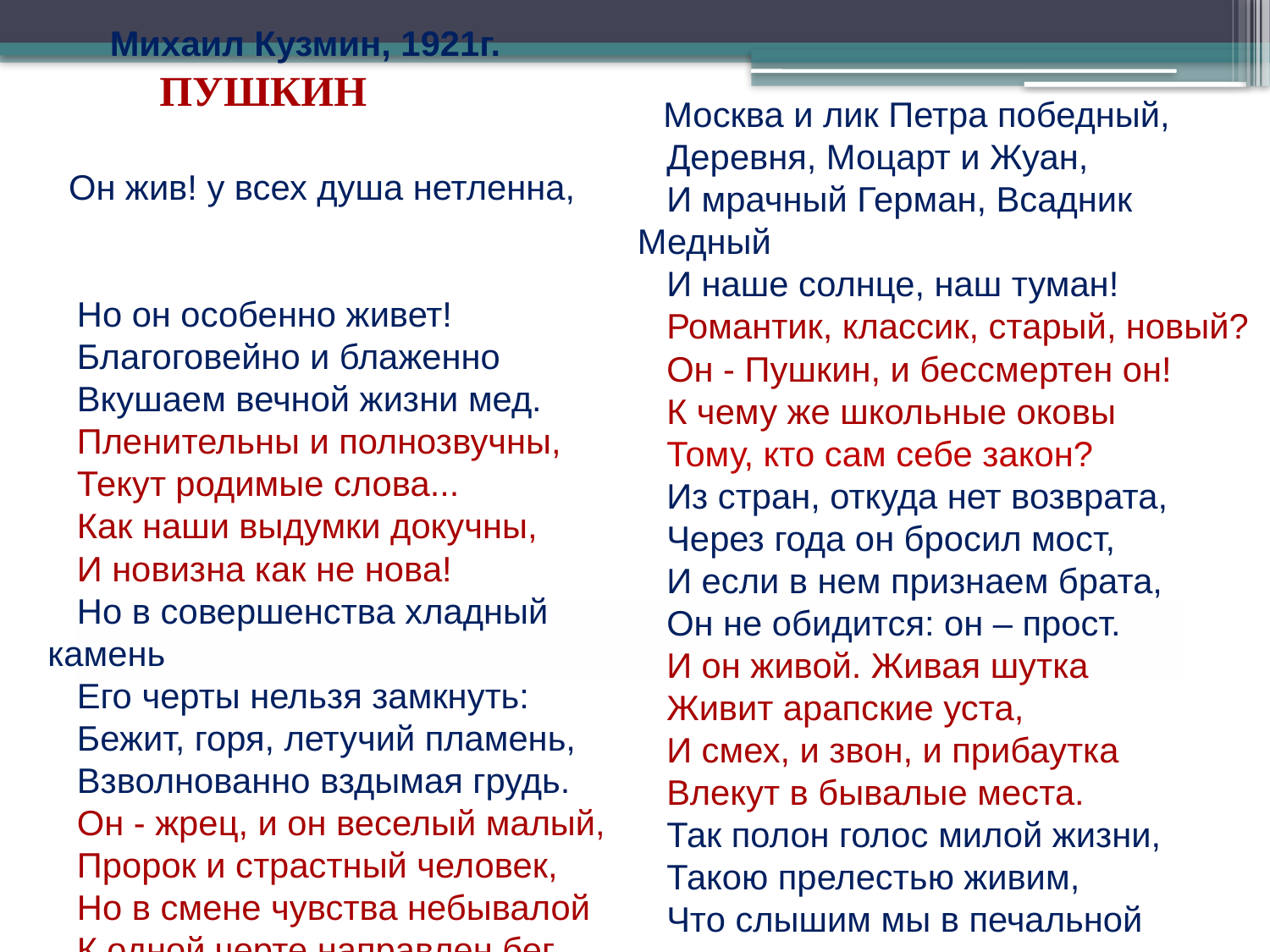

Михаил Кузмин, 1921г.
                ПУШКИН

   Он жив! у всех душа нетленна,
   Но он особенно живет!
   Благоговейно и блаженно
   Вкушаем вечной жизни мед.
   Пленительны и полнозвучны,
   Текут родимые слова...
   Как наши выдумки докучны,
   И новизна как не нова!
   Но в совершенства хладный камень
   Его черты нельзя замкнуть:
   Бежит, горя, летучий пламень,
   Взволнованно вздымая грудь.
   Он - жрец, и он веселый малый,
   Пророк и страстный человек,
   Но в смене чувства небывалой
   К одной черте направлен бег.

   Москва и лик Петра победный,
   Деревня, Моцарт и Жуан,
   И мрачный Герман, Всадник Медный
   И наше солнце, наш туман!
   Романтик, классик, старый, новый?
   Он - Пушкин, и бессмертен он!
   К чему же школьные оковы
   Тому, кто сам себе закон?
   Из стран, откуда нет возврата,
   Через года он бросил мост,
   И если в нем признаем брата,
   Он не обидится: он – прост.
   И он живой. Живая шутка
   Живит арапские уста,
   И смех, и звон, и прибаутка
   Влекут в бывалые места.
   Так полон голос милой жизни,
   Такою прелестью живим,
   Что слышим мы в печальной тризне
   Дыханье светлых именин.